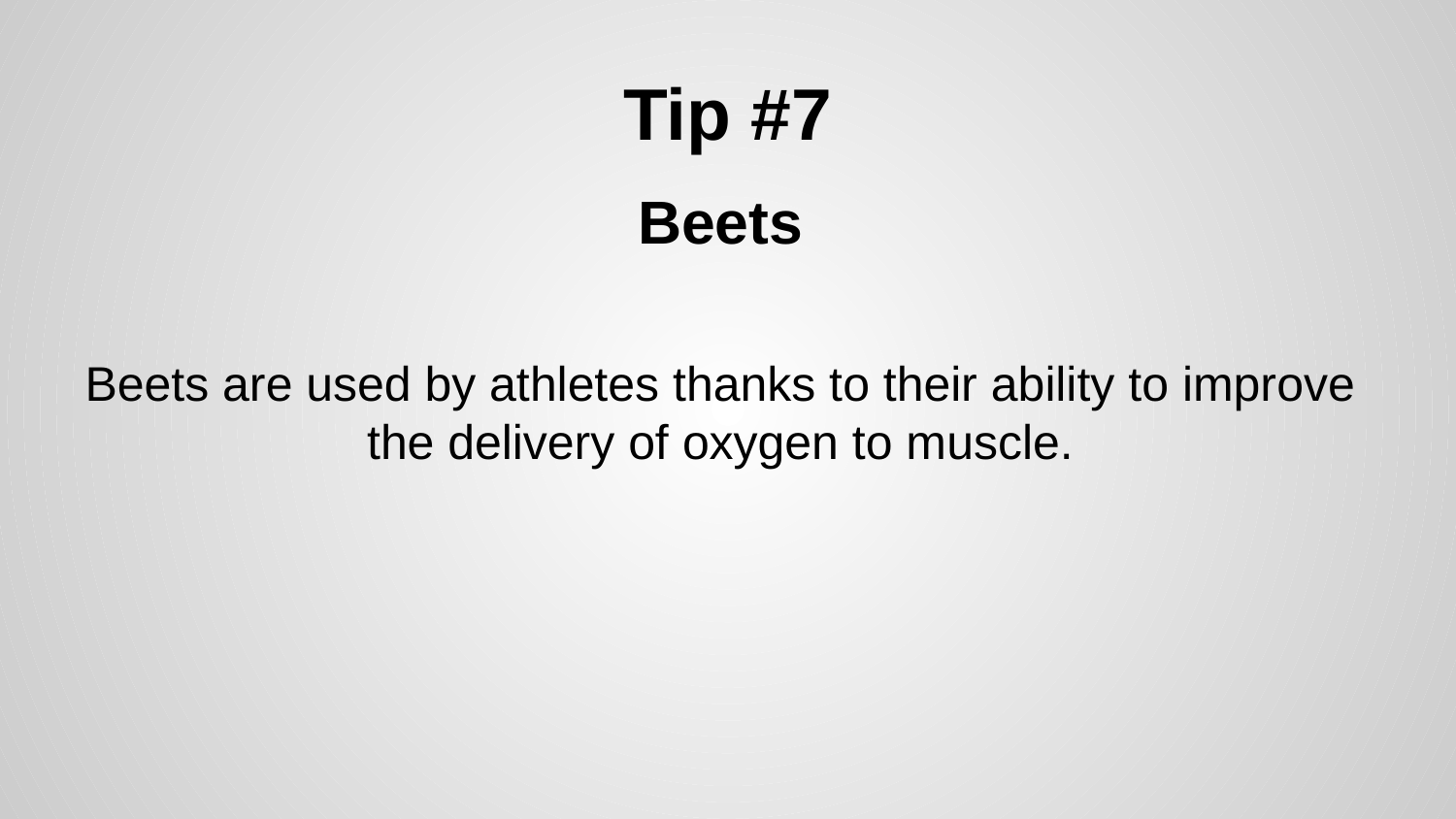

# Tip #7

Beets

Beets are used by athletes thanks to their ability to improve the delivery of oxygen to muscle.